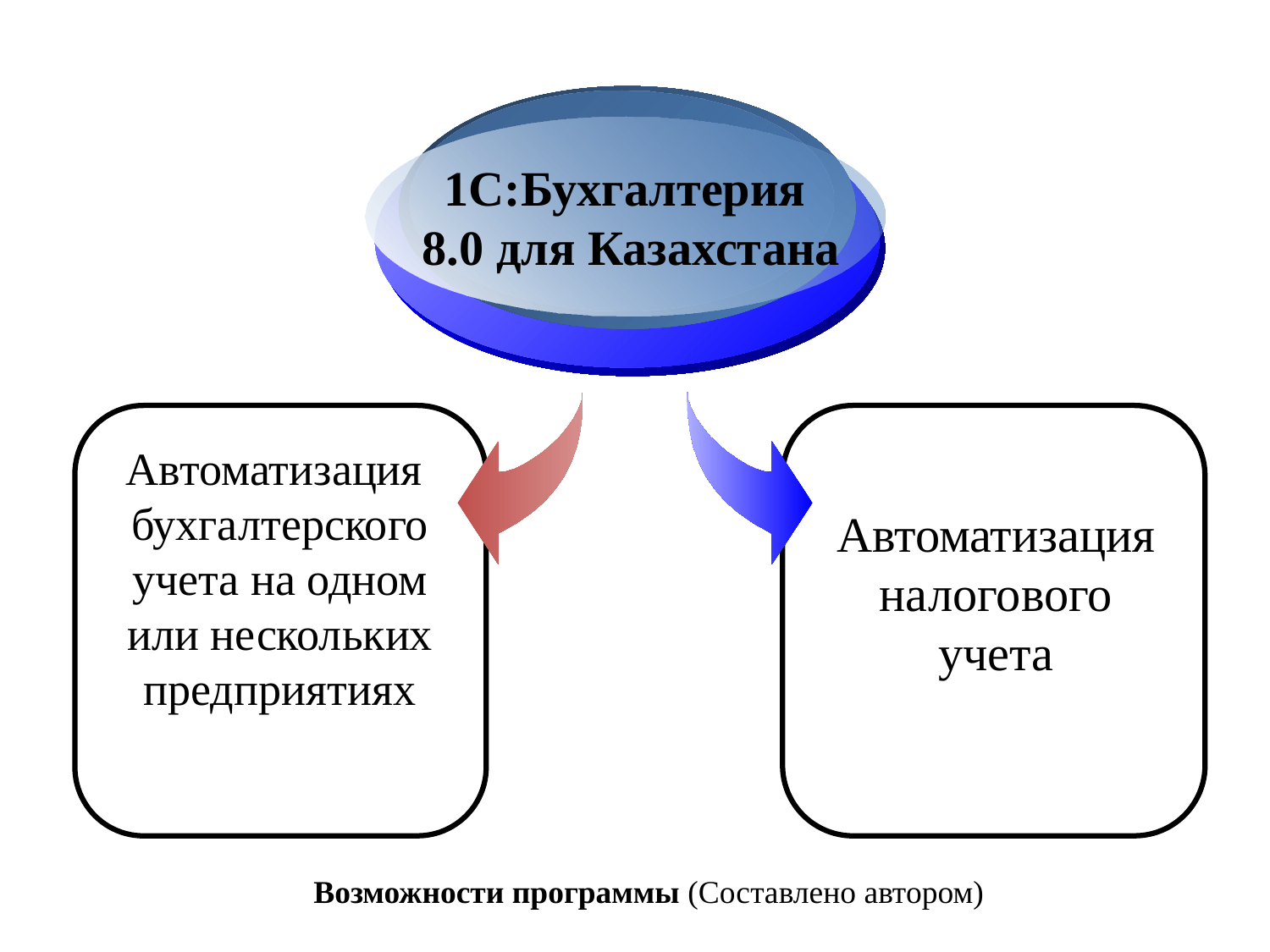

1С:Бухгалтерия
 8.0 для Казахстана

Автоматизация  бухгалтерского учета на одном или нескольких предприятиях

Автоматизация налогового учета
Уровень ПТ измеряется
2 показателями:

Возможности программы (Составлено автором)